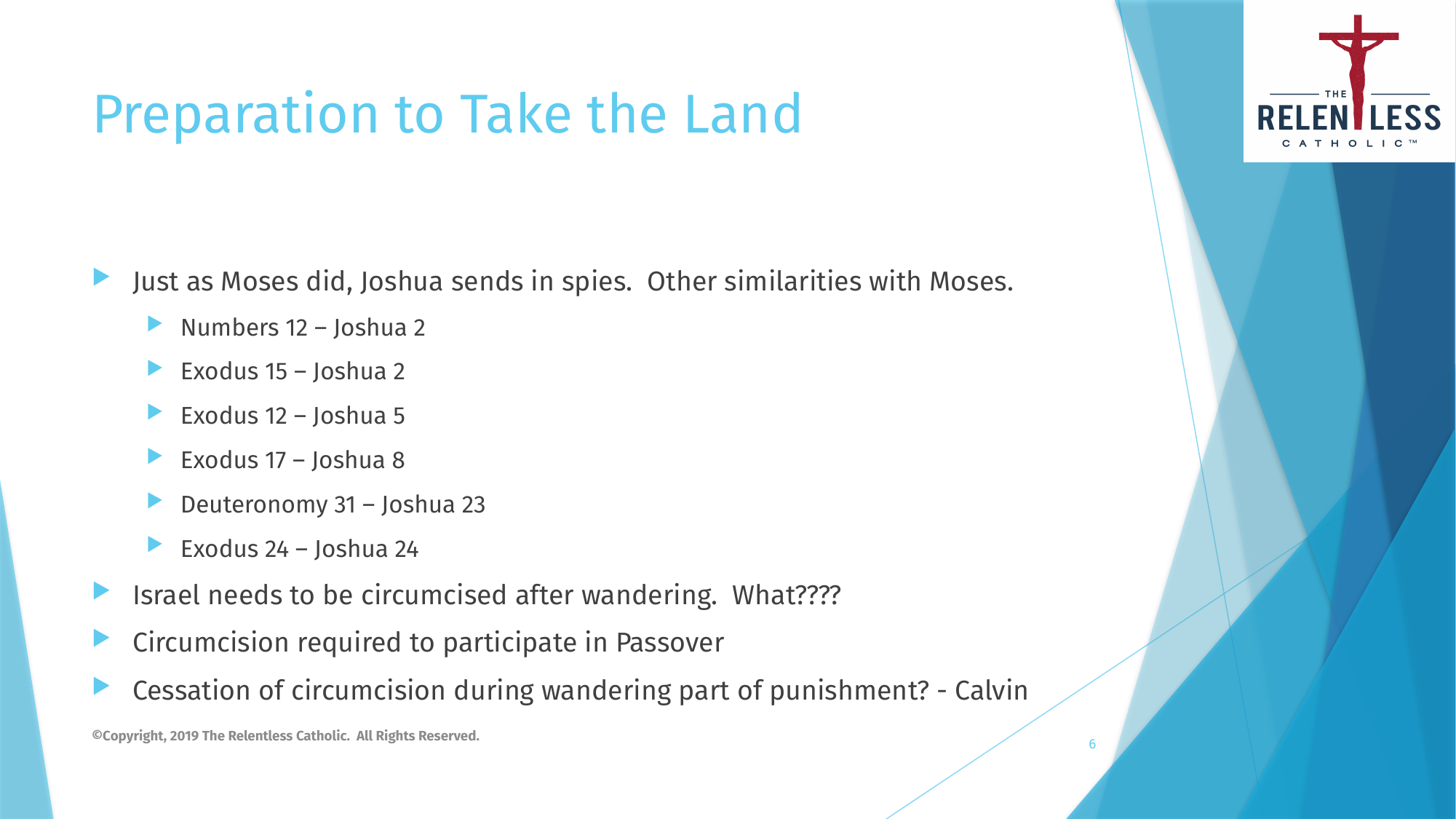

# Preparation to Take the Land
Just as Moses did, Joshua sends in spies.  Other similarities with Moses.
Numbers 12 – Joshua 2
Exodus 15 – Joshua 2
Exodus 12 – Joshua 5
Exodus 17 – Joshua 8
Deuteronomy 31 – Joshua 23
Exodus 24 – Joshua 24
Israel needs to be circumcised after wandering.  What????
Circumcision required to participate in Passover
Cessation of circumcision during wandering part of punishment? - Calvin
©Copyright, 2019 The Relentless Catholic.  All Rights Reserved.

6